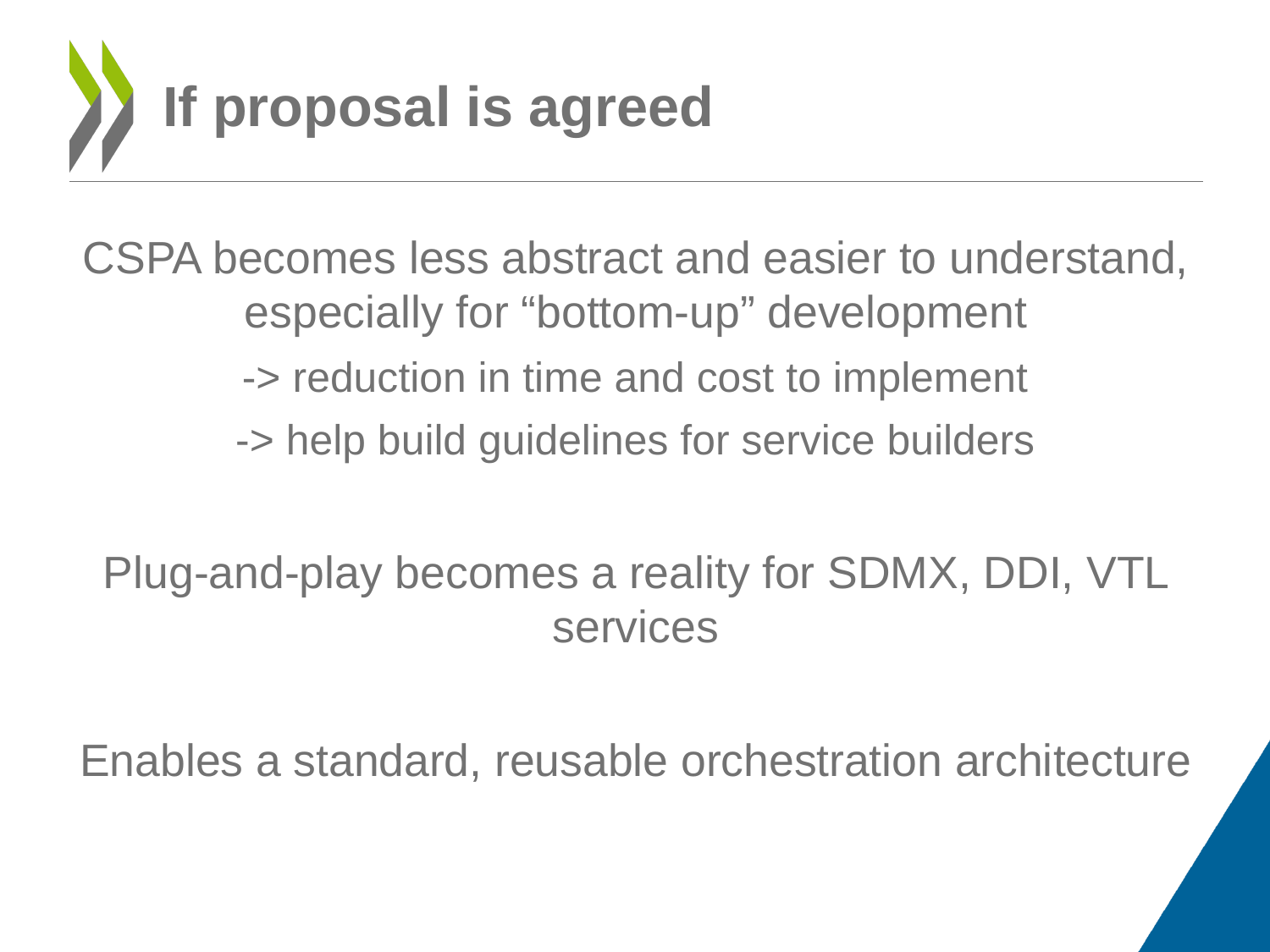

# If proposal is agreed
CSPA becomes less abstract and easier to understand, especially for “bottom-up” development
-> reduction in time and cost to implement
-> help build guidelines for service builders

Plug-and-play becomes a reality for SDMX, DDI, VTL services

Enables a standard, reusable orchestration architecture